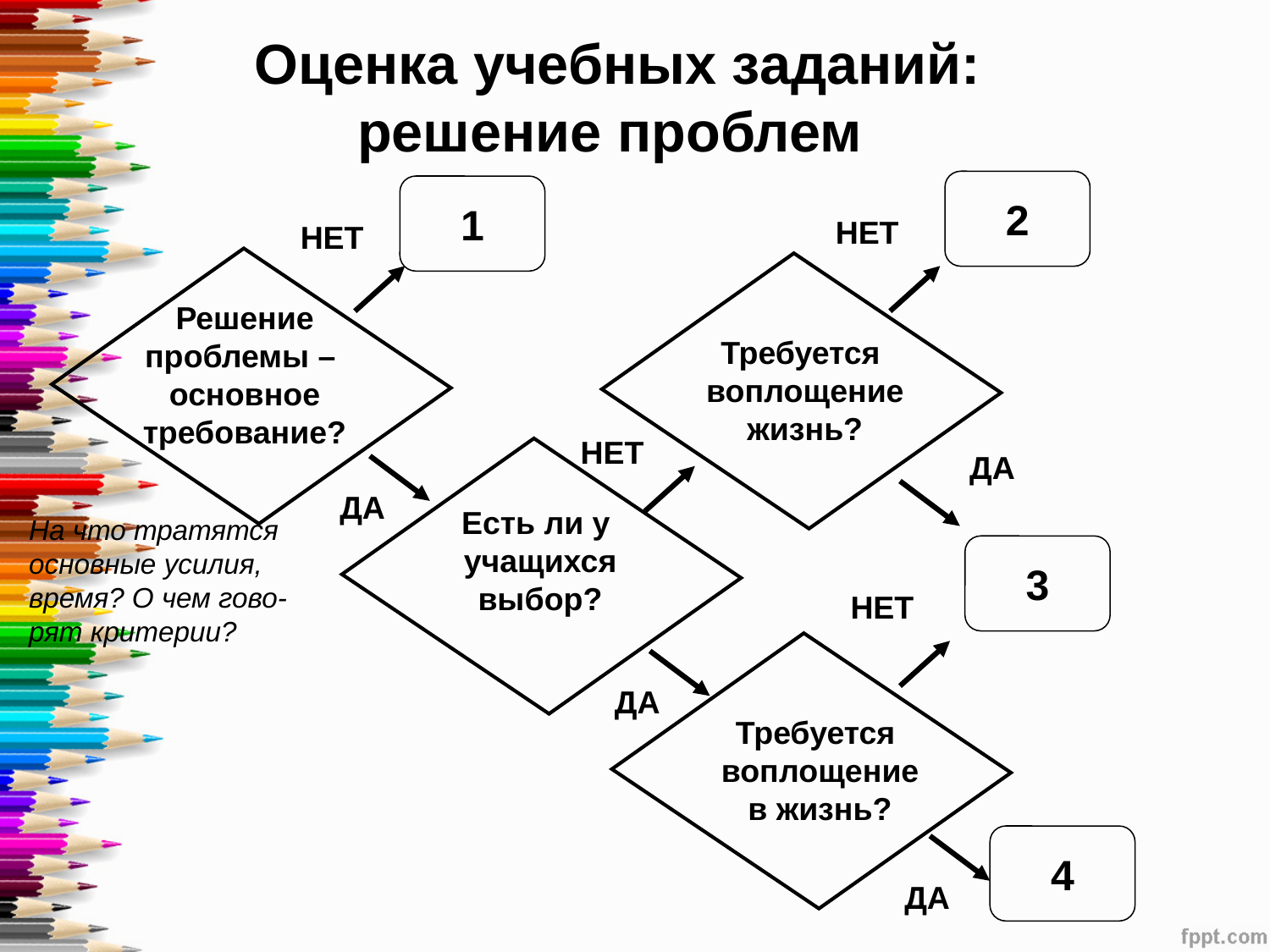

Оценка учебных заданий:
решение проблем
2
1
НЕТ
НЕТ

Решение
проблемы –
основное
требование?
Требуется
воплощение жизнь?
НЕТ
ДА

ДА

Есть ли у
учащихся
выбор?
На что тратятся
основные усилия,
время? О чем гово-
рят критерии?

3
НЕТ

ДА
Требуется
воплощениев жизнь?
4

ДА